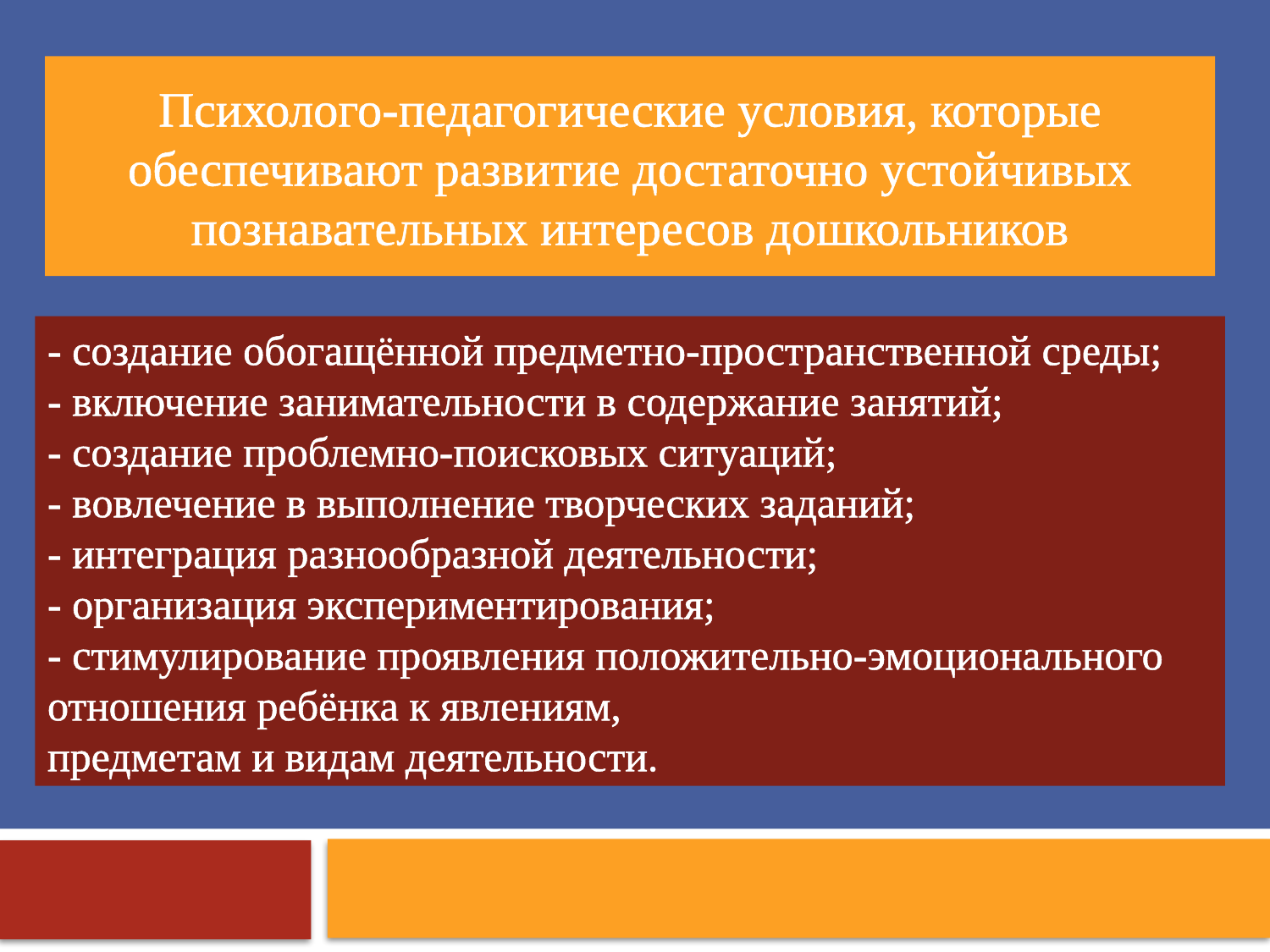

Психолого-педагогические условия, которые обеспечивают развитие достаточно устойчивых познавательных интересов дошкольников
# - создание обогащённой предметно-пространственной среды; - включение занимательности в содержание занятий; - создание проблемно-поисковых ситуаций; - вовлечение в выполнение творческих заданий; - интеграция разнообразной деятельности; - организация экспериментирования; - стимулирование проявления положительно-эмоционального отношения ребёнка к явлениям, предметам и видам деятельности.